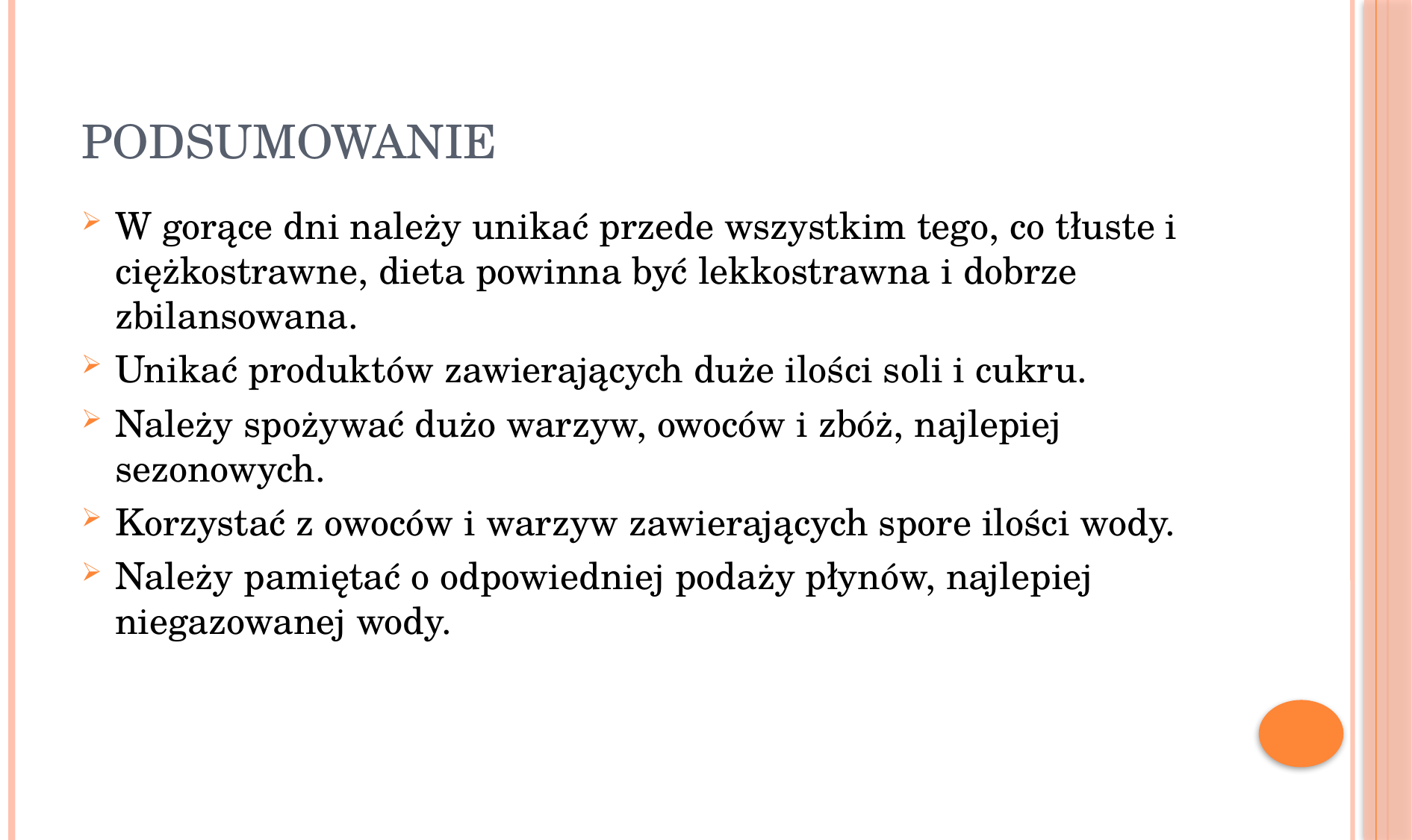

# Podsumowanie
W gorące dni należy unikać przede wszystkim tego, co tłuste i ciężkostrawne, dieta powinna być lekkostrawna i dobrze zbilansowana.
Unikać produktów zawierających duże ilości soli i cukru.
Należy spożywać dużo warzyw, owoców i zbóż, najlepiej sezonowych.
Korzystać z owoców i warzyw zawierających spore ilości wody.
Należy pamiętać o odpowiedniej podaży płynów, najlepiej niegazowanej wody.